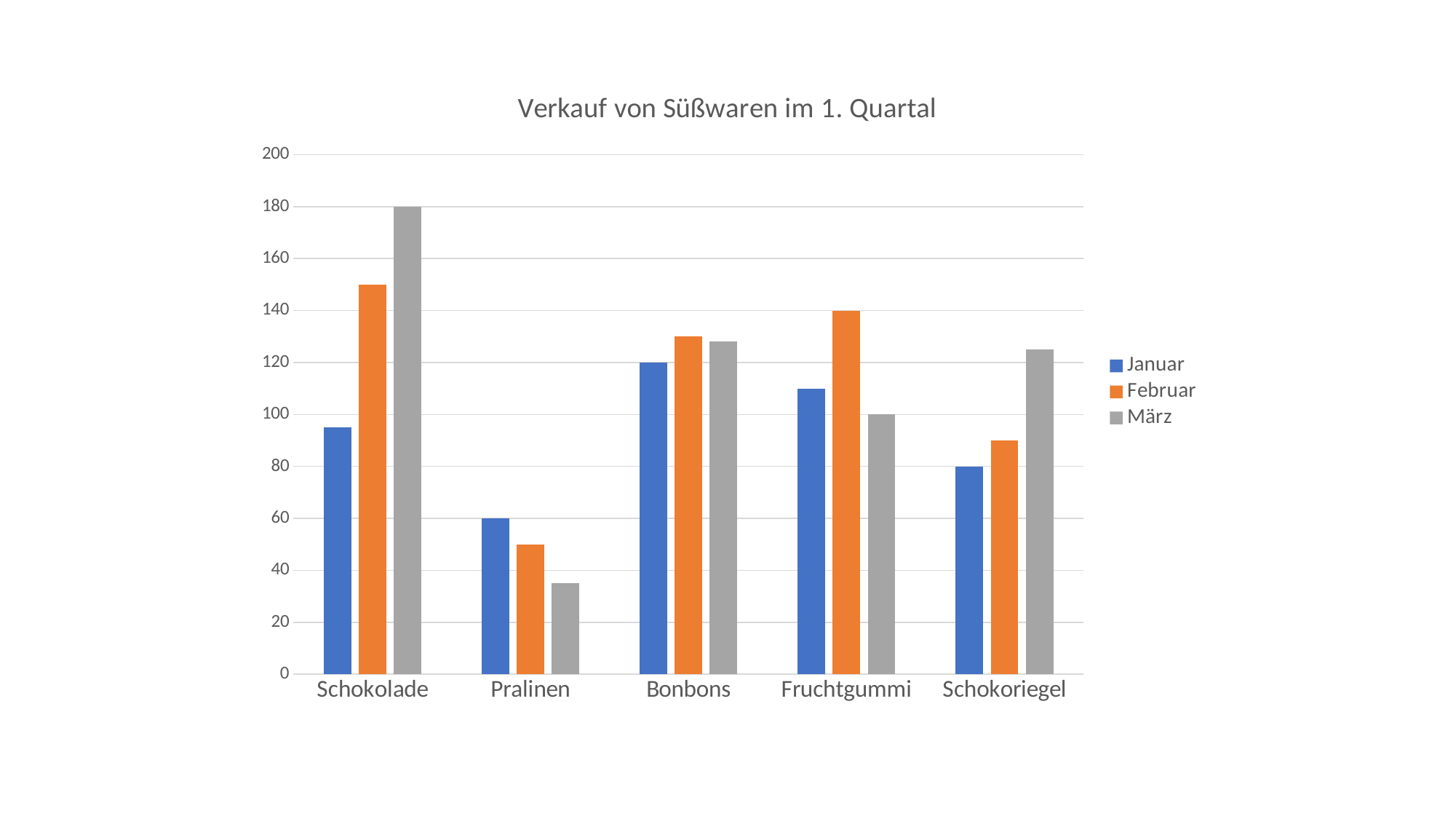

### Chart: Verkauf von Süßwaren im 1. Quartal

| Category | Januar | Februar | März |
|---|---|---|---|
| Schokolade | 95.0 | 150.0 | 180.0 |
| Pralinen | 60.0 | 50.0 | 35.0 |
| Bonbons | 120.0 | 130.0 | 128.0 |
| Fruchtgummi | 110.0 | 140.0 | 100.0 |
| Schokoriegel | 80.0 | 90.0 | 125.0 |